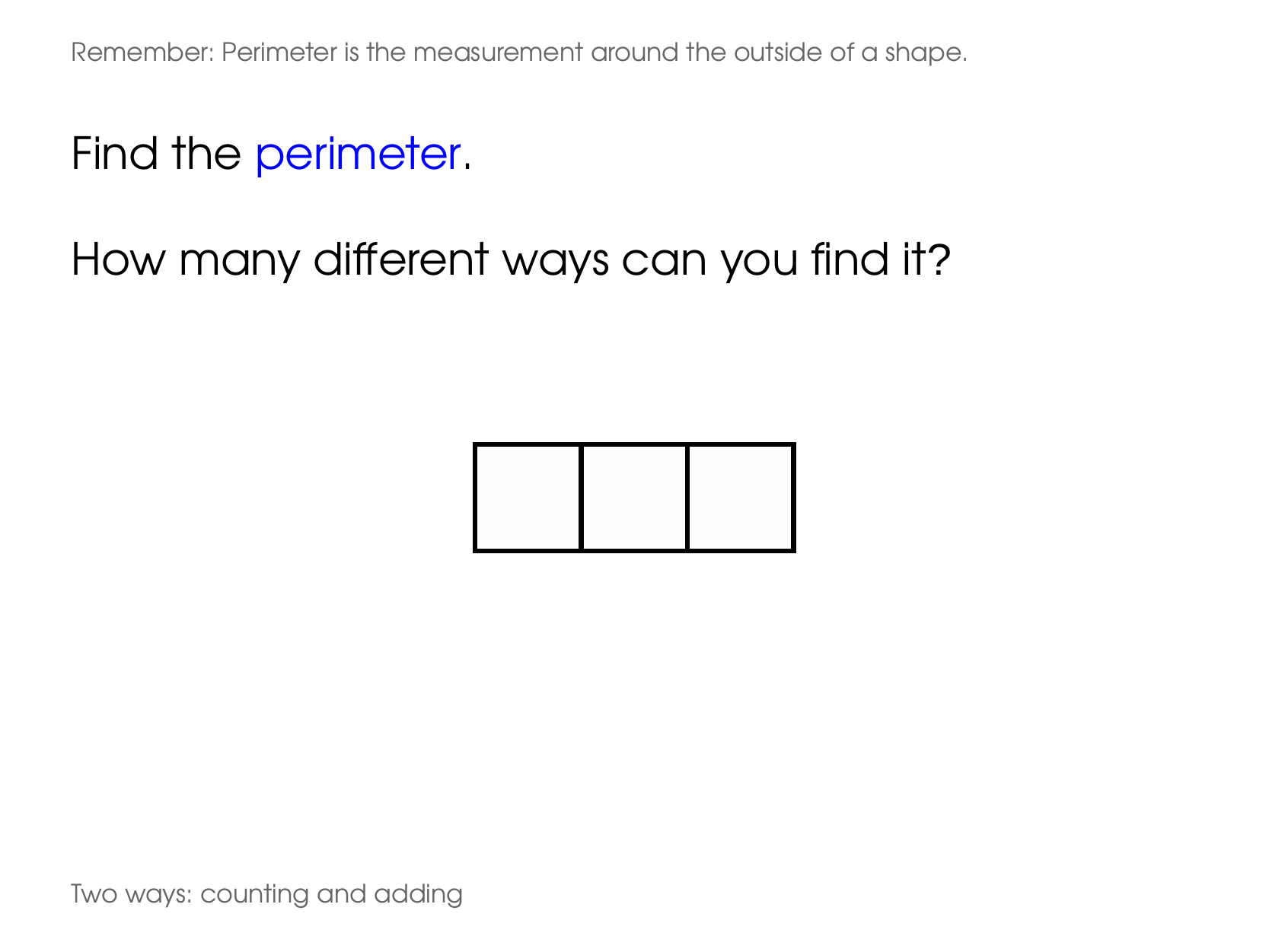

Remember: Perimeter is the measurement around the outside of a shape.
Find the perimeter.

How many different ways can you find it?

Two ways: counting and adding